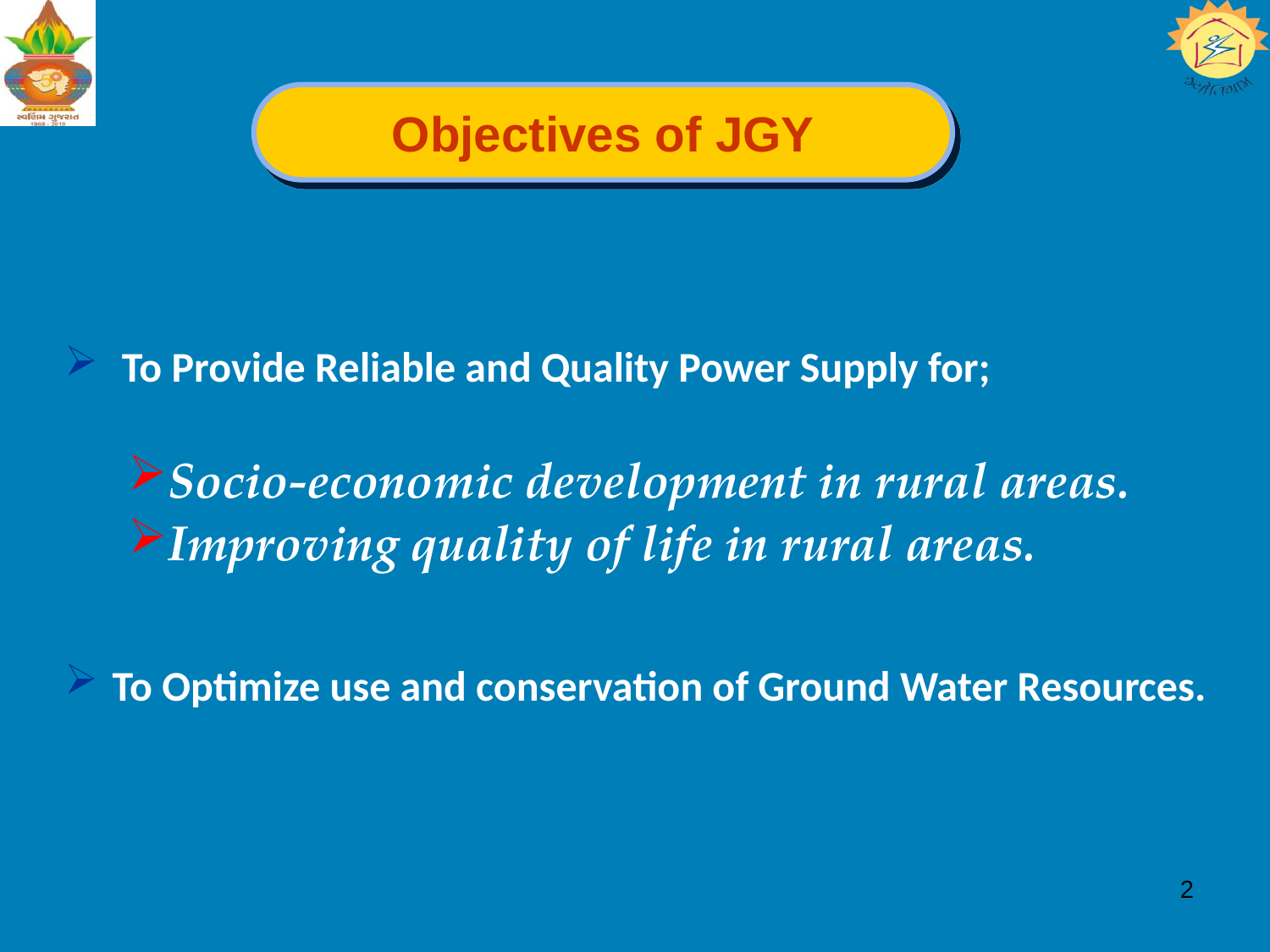

Objectives of JGY

 To Provide Reliable and Quality Power Supply for;

Socio-economic development in rural areas.
Improving quality of life in rural areas.

To Optimize use and conservation of Ground Water Resources.

2